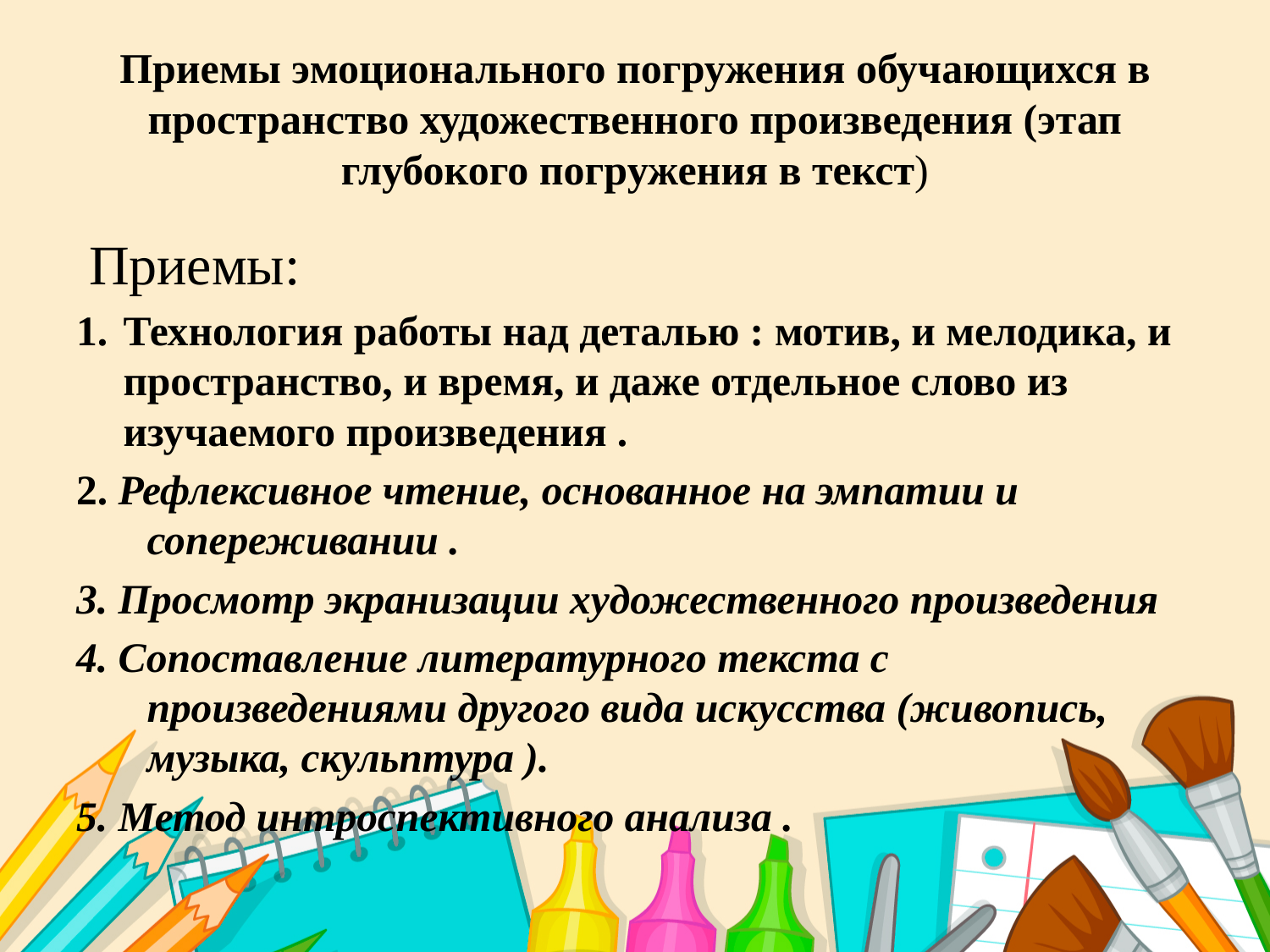

# Приемы эмоционального погружения обучающихся в пространство художественного произведения (этап глубокого погружения в текст)
 Приемы:
Технология работы над деталью : мотив, и мелодика, и пространство, и время, и даже отдельное слово из изучаемого произведения .
2. Рефлексивное чтение, основанное на эмпатии и сопереживании .
3. Просмотр экранизации художественного произведения
4. Сопоставление литературного текста с произведениями другого вида искусства (живопись, музыка, скульптура ).
5. Метод интроспективного анализа .